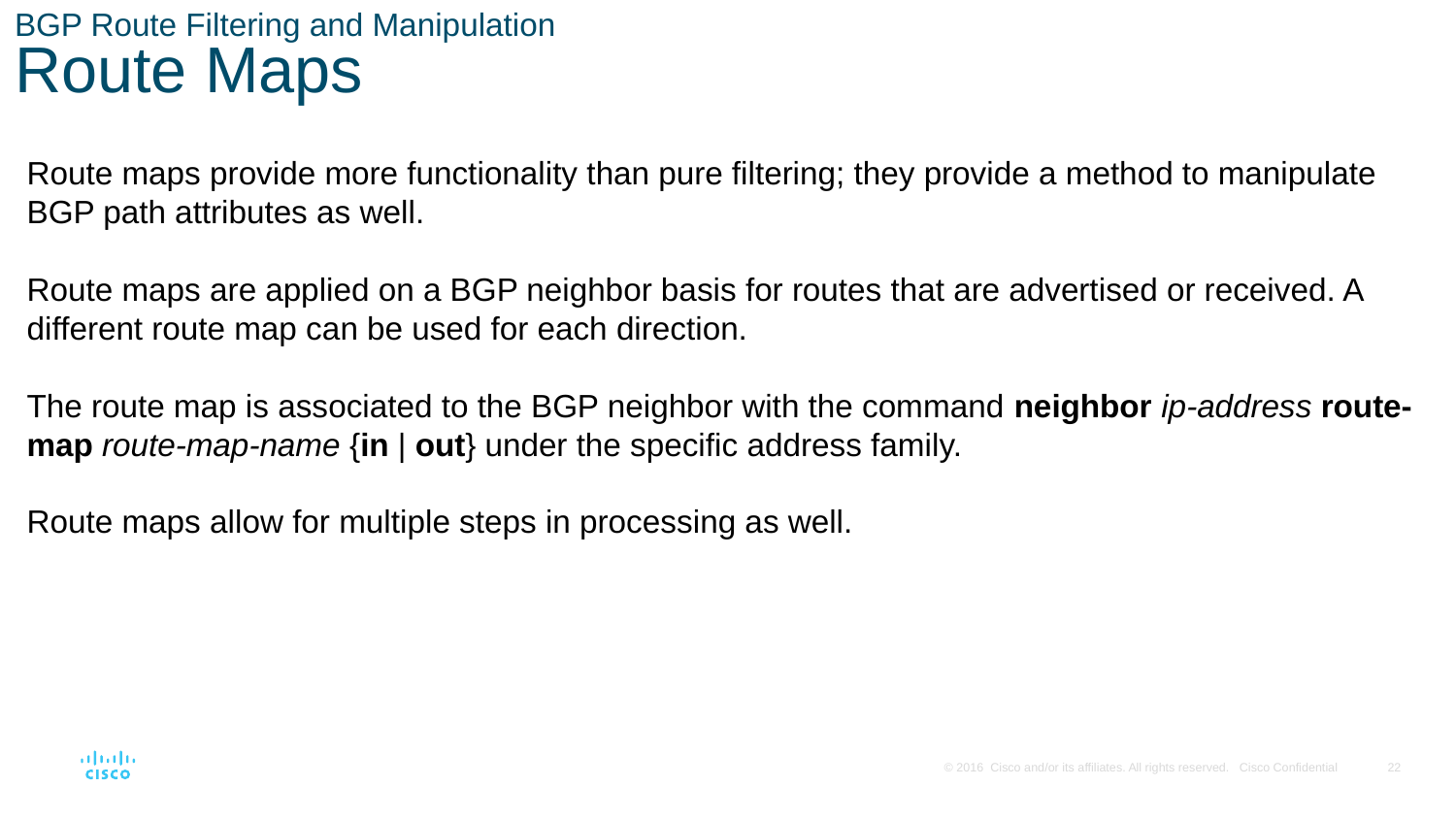

# BGP Route Filtering and Manipulation Route Maps
Route maps provide more functionality than pure filtering; they provide a method to manipulate BGP path attributes as well.

Route maps are applied on a BGP neighbor basis for routes that are advertised or received. A different route map can be used for each direction.

The route map is associated to the BGP neighbor with the command neighbor ip-address route-map route-map-name {in | out} under the specific address family.

Route maps allow for multiple steps in processing as well.